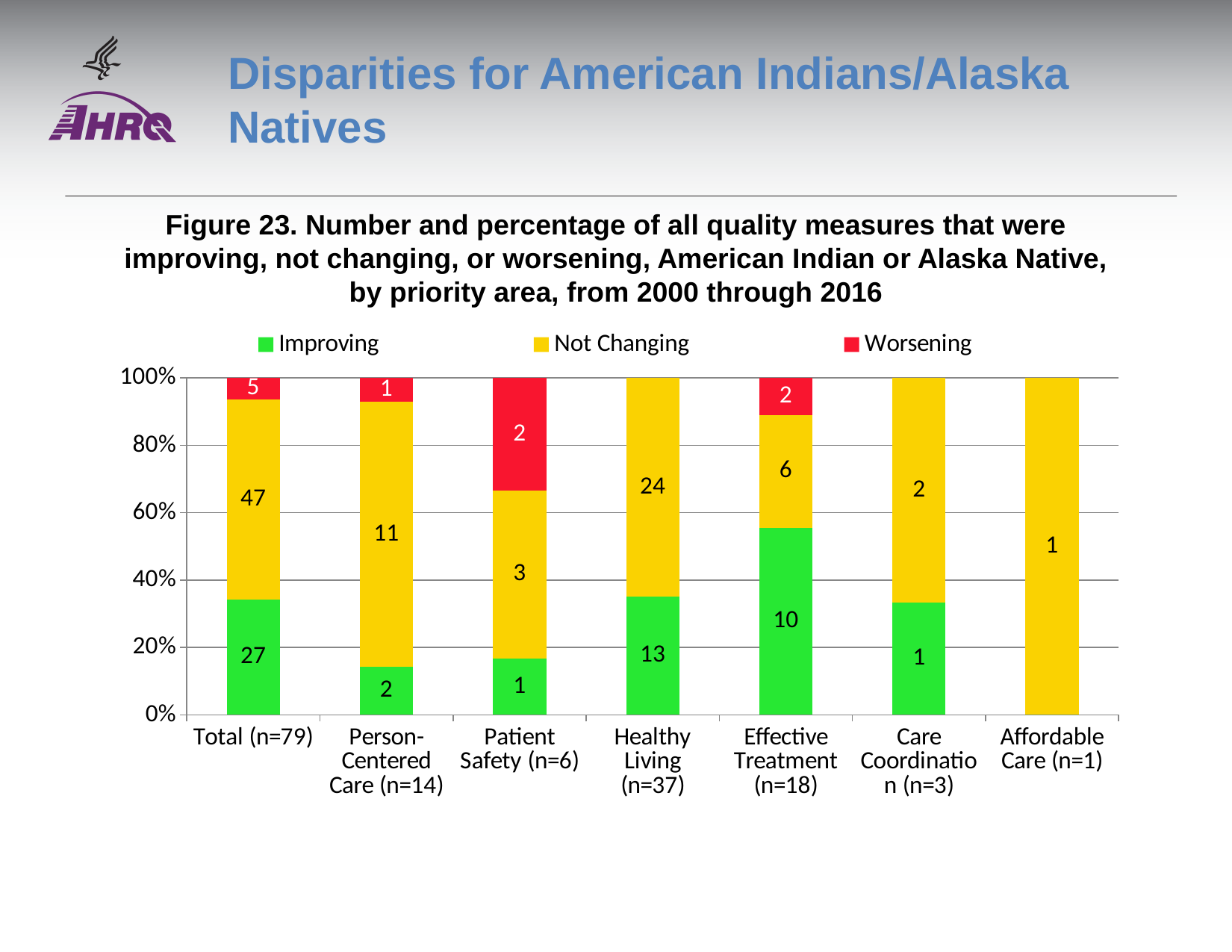

# Disparities for American Indians/Alaska Natives
Figure 23. Number and percentage of all quality measures that were improving, not changing, or worsening, American Indian or Alaska Native, by priority area, from 2000 through 2016

### Chart

| Category | Improving | Not Changing | Worsening |
|---|---|---|---|
| Total (n=79) | 27.0 | 47.0 | 5.0 |
| Person-Centered Care (n=14) | 2.0 | 11.0 | 1.0 |
| Patient Safety (n=6) | 1.0 | 3.0 | 2.0 |
| Healthy Living (n=37) | 13.0 | 24.0 | 0.0 |
| Effective Treatment (n=18) | 10.0 | 6.0 | 2.0 |
| Care Coordination (n=3) | 1.0 | 2.0 | 0.0 |
| Affordable Care (n=1) | 0.0 | 1.0 | 0.0 |